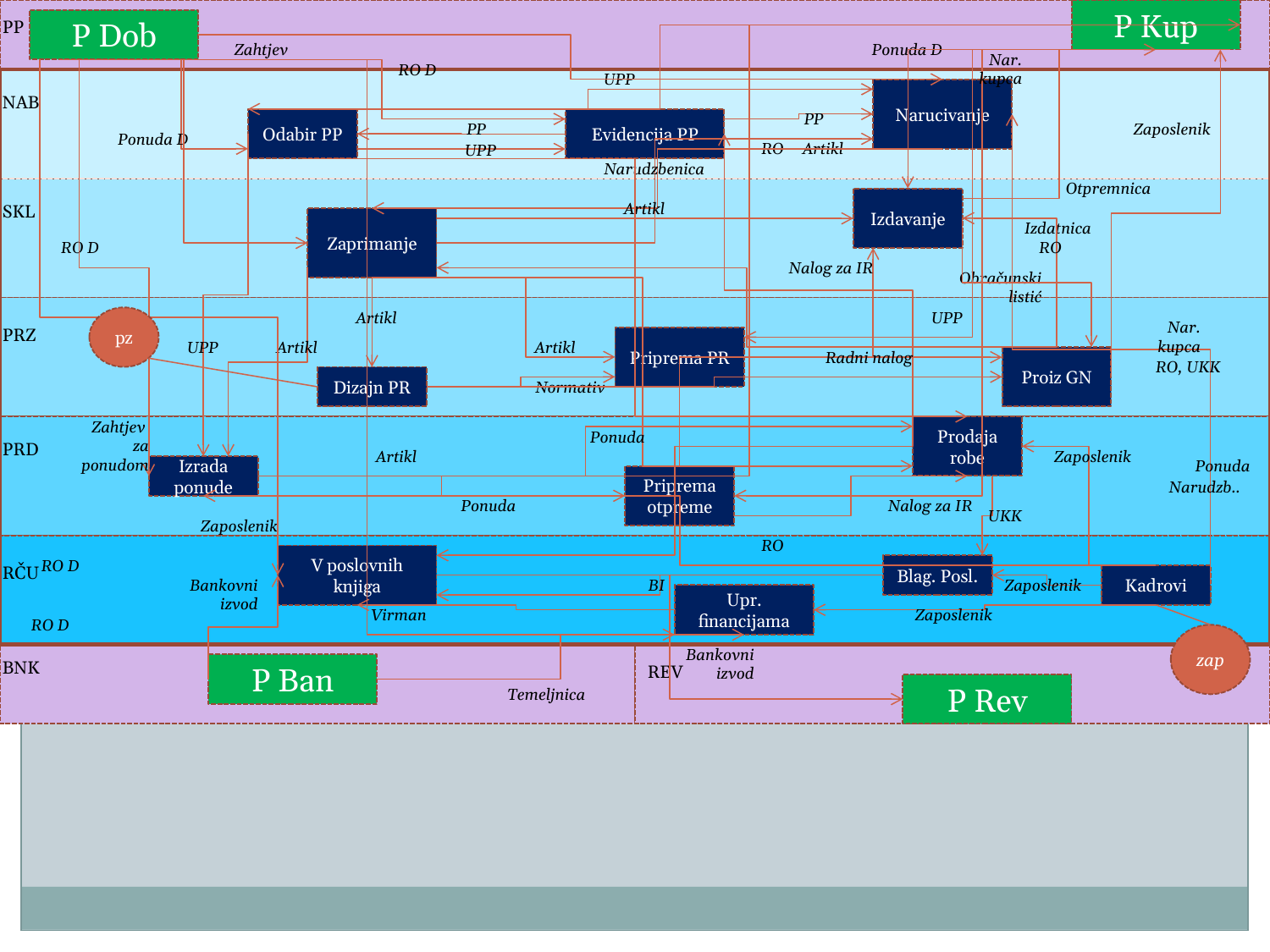

P Kup
PP
P Dob
Zahtjev
Ponuda D
RO D

UPP
Narucivanje
NAB
Odabir PP
Evidencija PP
PP
PP
Zaposlenik
Ponuda D
RO
Artikl
UPP
Narudzbenica

Otpremnica
Izdavanje
SKL
Artikl
Zaprimanje
Izdatnica
RO D
Nalog za IR
Obračunski listić

pz
Artikl
UPP
PRZ
Nar. kupca
Priprema PR
UPP
Artikl
Artikl
Proiz GN
Radni nalog
RO, UKK
Dizajn PR
Normativ

Zahtjev
za ponudom
Prodaja robe
Ponuda
PRD
Artikl
Zaposlenik
Izrada ponude
Ponuda
Priprema otpreme
Narudzb..
Ponuda
Nalog za IR
UKK
Zaposlenik

RO
V poslovnih knjiga
RČU
RO D
Blag. Posl.
Kadrovi
Bankovni izvod
BI
Zaposlenik
Upr. financijama
Virman
Zaposlenik
RO D
zap

Bankovni izvod

BNK
P Ban
REV
P Rev
Temeljnica
Nar. kupca
RO
# WorkFlowDiagram